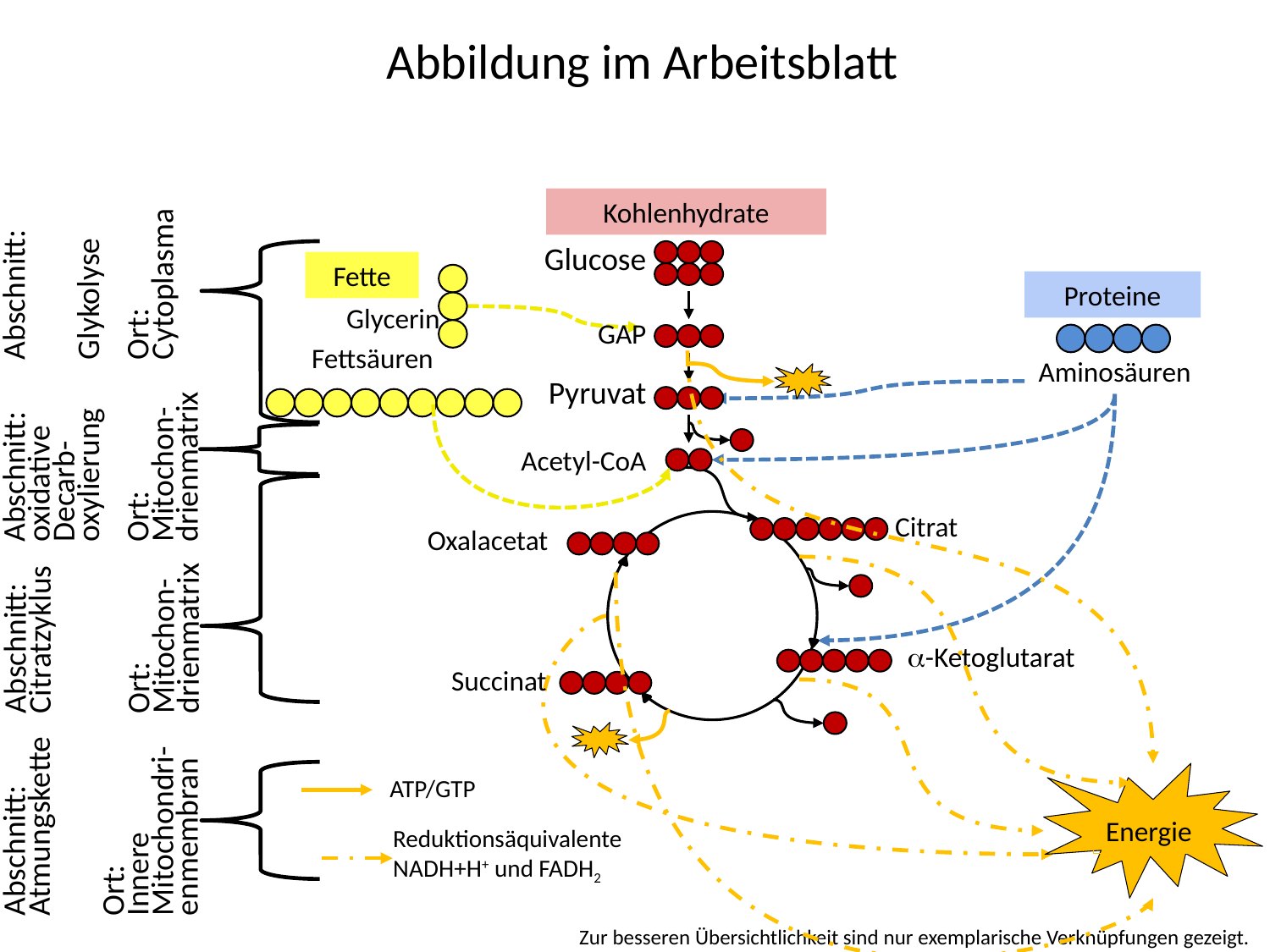

# Abbildung im Arbeitsblatt
Abschnitt:

Glykolyse

Ort: Cytoplasma
Kohlenhydrate

Glucose
Fette
Proteine

Glycerin
GAP

Fettsäuren
Abschnitt:
oxidative Decarb-oxylierung

Ort: Mitochon-drienmatrix
Aminosäuren

Pyruvat

Acetyl-CoA

Abschnitt:
Citratzyklus

Ort:
Mitochon-drienmatrix

Citrat

Oxalacetat

α-Ketoglutarat

Succinat

Energie
ATP/GTP
Reduktionsäquivalente
NADH+H+ und FADH2
Abschnitt:
Atmungskette

Ort:
Innere Mitochondri-enmembran
inneren
Zur besseren Übersichtlichkeit sind nur exemplarische Verknüpfungen gezeigt.